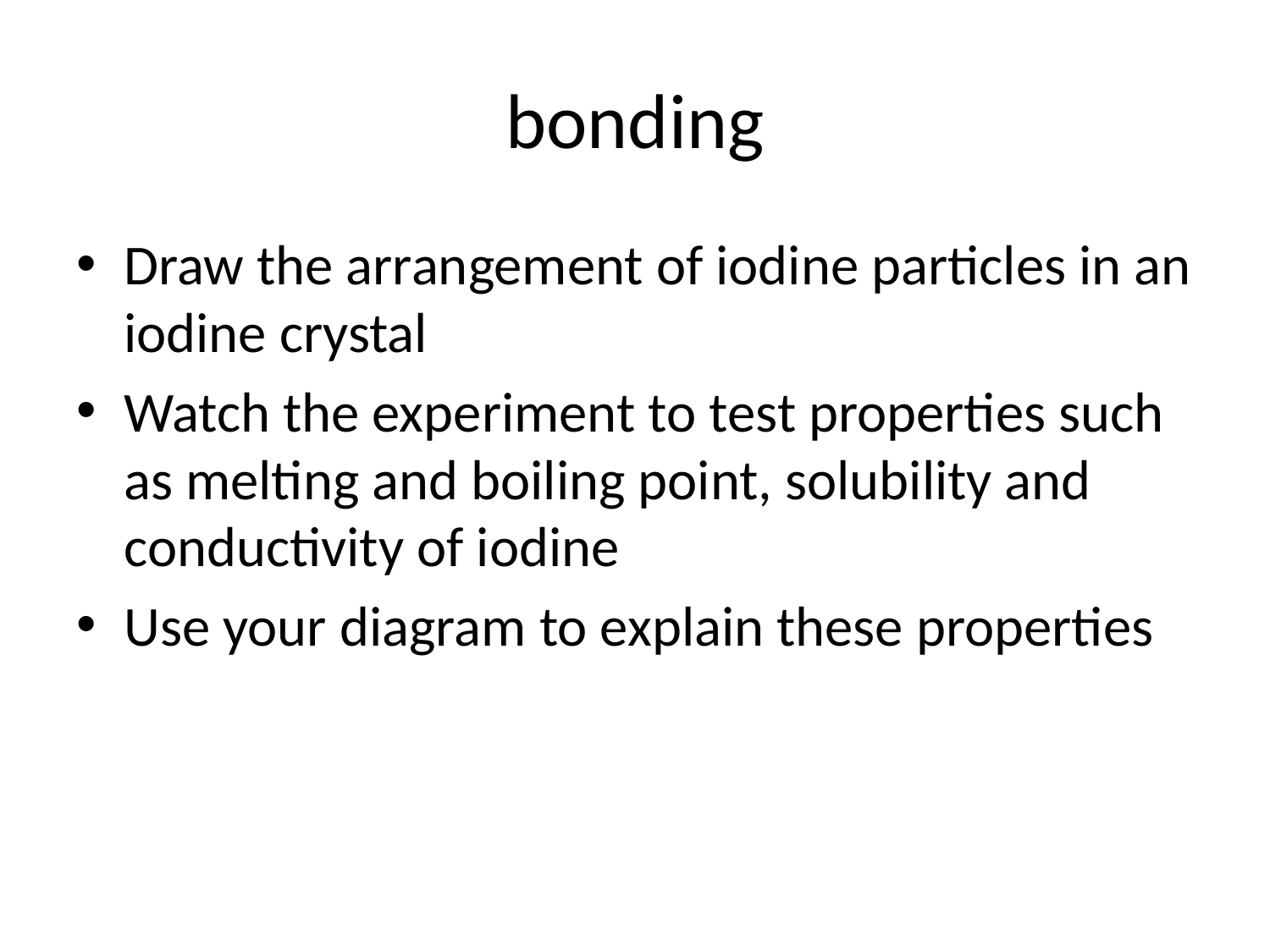

# bonding
Draw the arrangement of iodine particles in an iodine crystal
Watch the experiment to test properties such as melting and boiling point, solubility and conductivity of iodine
Use your diagram to explain these properties